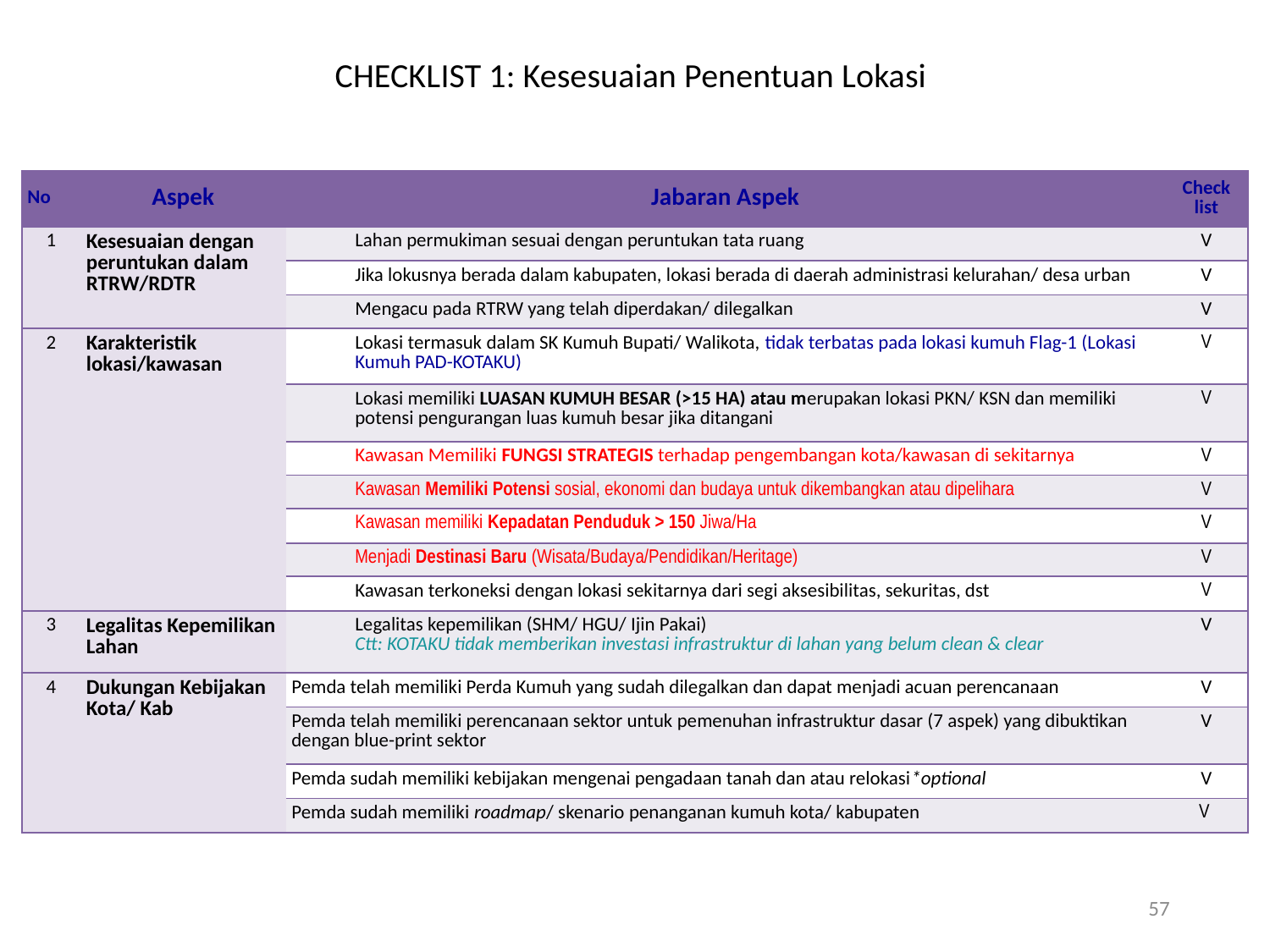

# CHECKLIST 1: Kesesuaian Penentuan Lokasi

| No | Aspek | Jabaran Aspek | Check list |
| --- | --- | --- | --- |
| 1 | Kesesuaian dengan peruntukan dalam RTRW/RDTR | Lahan permukiman sesuai dengan peruntukan tata ruang | V |
|  |  | Jika lokusnya berada dalam kabupaten, lokasi berada di daerah administrasi kelurahan/ desa urban | V |
|  |  | Mengacu pada RTRW yang telah diperdakan/ dilegalkan | V |
| 2 | Karakteristik lokasi/kawasan | Lokasi termasuk dalam SK Kumuh Bupati/ Walikota, tidak terbatas pada lokasi kumuh Flag-1 (Lokasi Kumuh PAD-KOTAKU) | V |
|  |  | Lokasi memiliki LUASAN KUMUH BESAR (>15 HA) atau merupakan lokasi PKN/ KSN dan memiliki potensi pengurangan luas kumuh besar jika ditangani | V |
|  |  | Kawasan Memiliki FUNGSI STRATEGIS terhadap pengembangan kota/kawasan di sekitarnya | V |
|  |  | Kawasan Memiliki Potensi sosial, ekonomi dan budaya untuk dikembangkan atau dipelihara | V |
|  |  | Kawasan memiliki Kepadatan Penduduk > 150 Jiwa/Ha | V |
|  |  | Menjadi Destinasi Baru (Wisata/Budaya/Pendidikan/Heritage) | V |
|  |  | Kawasan terkoneksi dengan lokasi sekitarnya dari segi aksesibilitas, sekuritas, dst | V |
| 3 | Legalitas Kepemilikan Lahan | Legalitas kepemilikan (SHM/ HGU/ Ijin Pakai) Ctt: KOTAKU tidak memberikan investasi infrastruktur di lahan yang belum clean & clear | V |
| 4 | Dukungan Kebijakan Kota/ Kab | Pemda telah memiliki Perda Kumuh yang sudah dilegalkan dan dapat menjadi acuan perencanaan | V |
|  |  | Pemda telah memiliki perencanaan sektor untuk pemenuhan infrastruktur dasar (7 aspek) yang dibuktikan dengan blue-print sektor | V |
|  |  | Pemda sudah memiliki kebijakan mengenai pengadaan tanah dan atau relokasi\*optional | V |
|  |  | Pemda sudah memiliki roadmap/ skenario penanganan kumuh kota/ kabupaten | V |
57